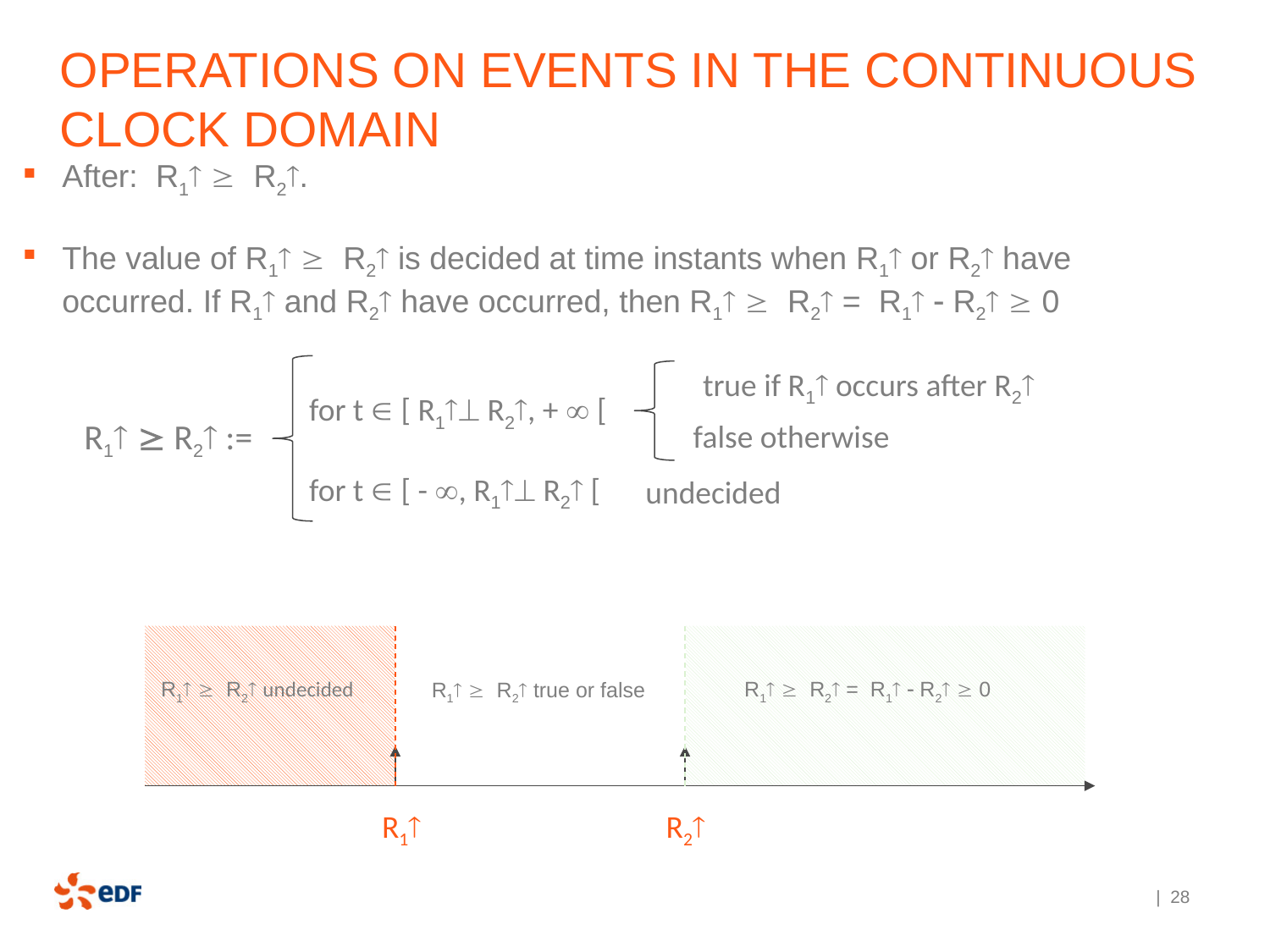

# Operations on events in the continuous clock domain
After:  R1↑ ≥  R2↑.

The value of R1↑ ≥  R2↑ is decided at time instants when R1↑ or R2↑ have occurred. If R1↑ and R2↑ have occurred, then R1↑ ≥  R2↑ =  R1↑ − R2↑ ≥ 0

true if R1↑ occurs after R2↑

for t ∈ [ R1↑⊥ R2↑, + ∞ [
R1↑ ≥ R2↑ :=
false otherwise
for t ∈ [ - ∞, R1↑⊥ R2↑ [
undecided

R1↑ ≥  R2↑ undecided
R1↑ ≥  R2↑ =  R1↑ − R2↑ ≥ 0
R1↑ ≥  R2↑ true or false
R1↑
R2↑